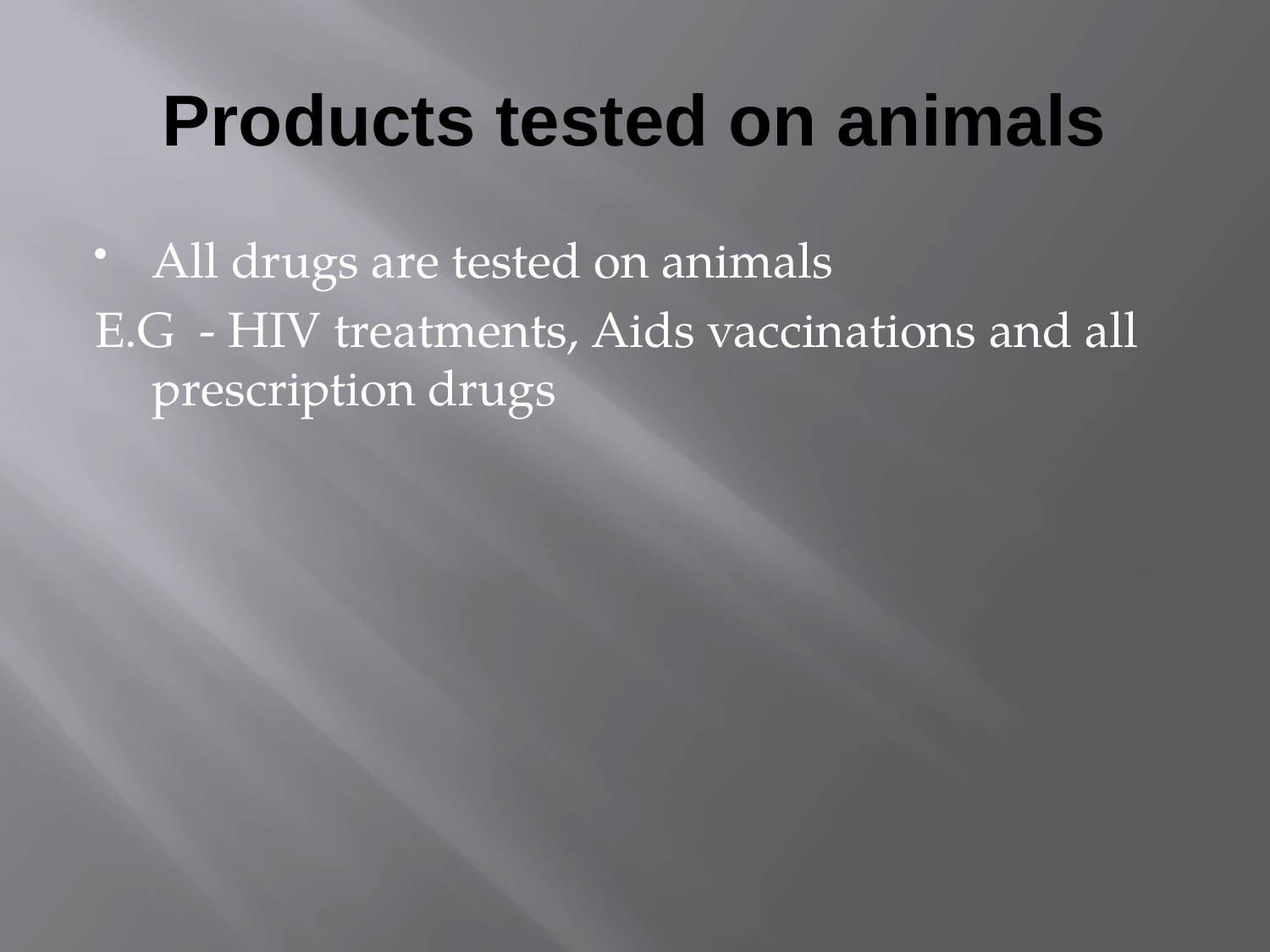

# Products tested on animals
All drugs are tested on animals
E.G  - HIV treatments, Aids vaccinations and all prescription drugs